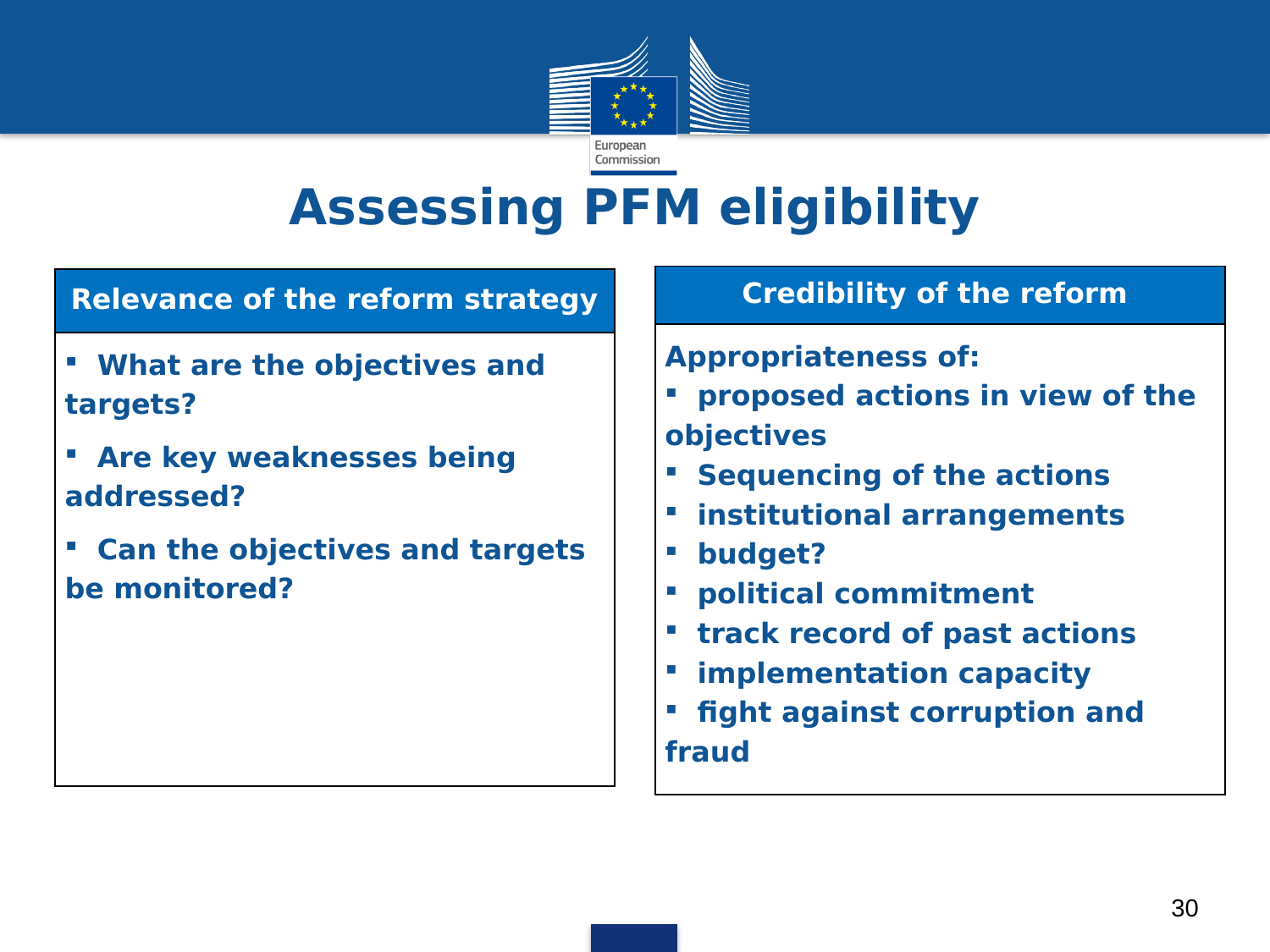

Running Head 12-Point Plain, Title Case
Assessing PFM eligibility
| Credibility of the reform |
| --- |
| Appropriateness of: proposed actions in view of the objectives Sequencing of the actions institutional arrangements budget? political commitment track record of past actions implementation capacity fight against corruption and fraud |
| Relevance of the reform strategy |
| --- |
| What are the objectives and targets? Are key weaknesses being addressed? Can the objectives and targets be monitored? |

30